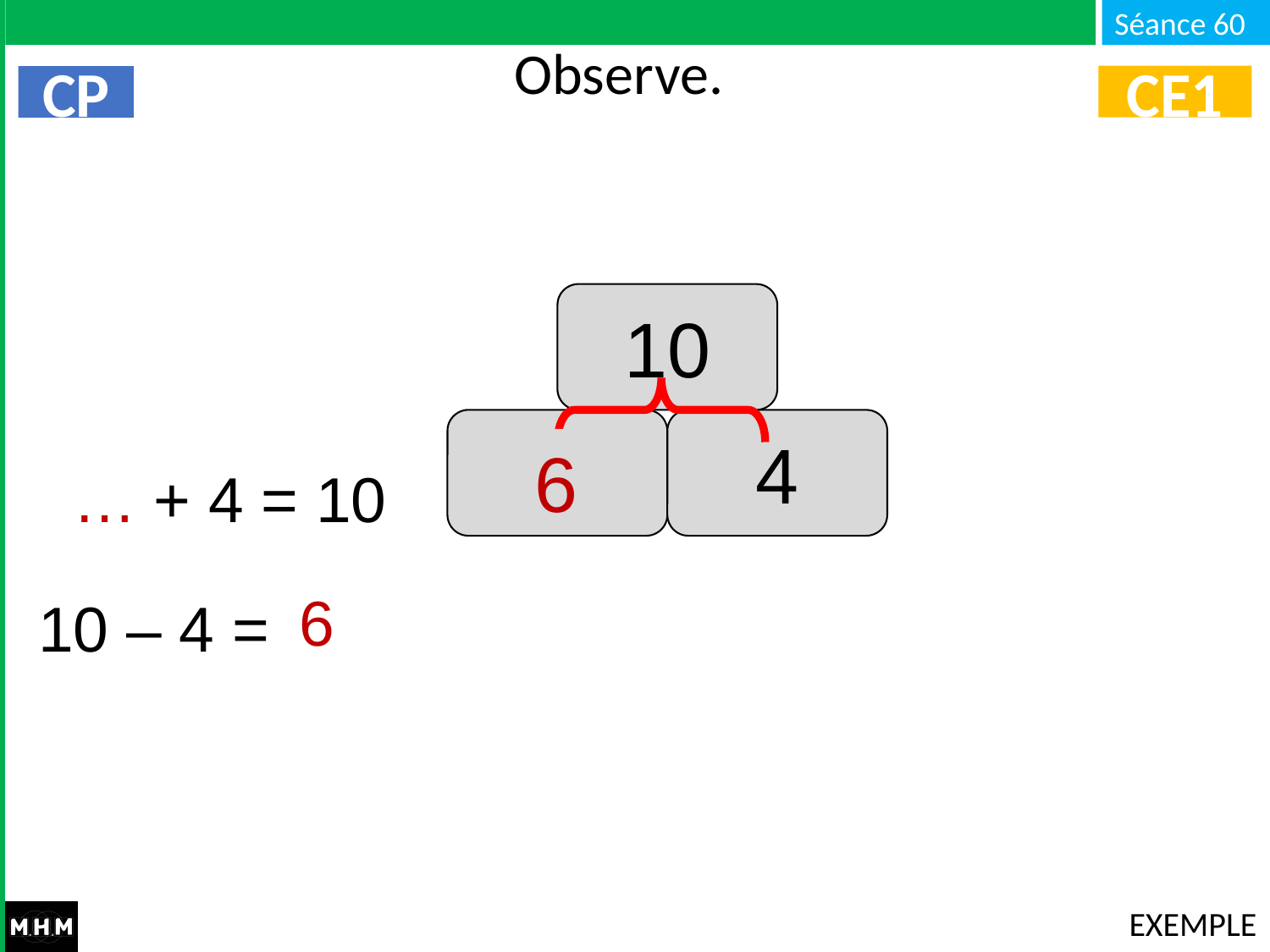

# Observe.
CE1
CP
10

4
…
6
… + 4 = 10
6
10 – 4 = …
EXEMPLE